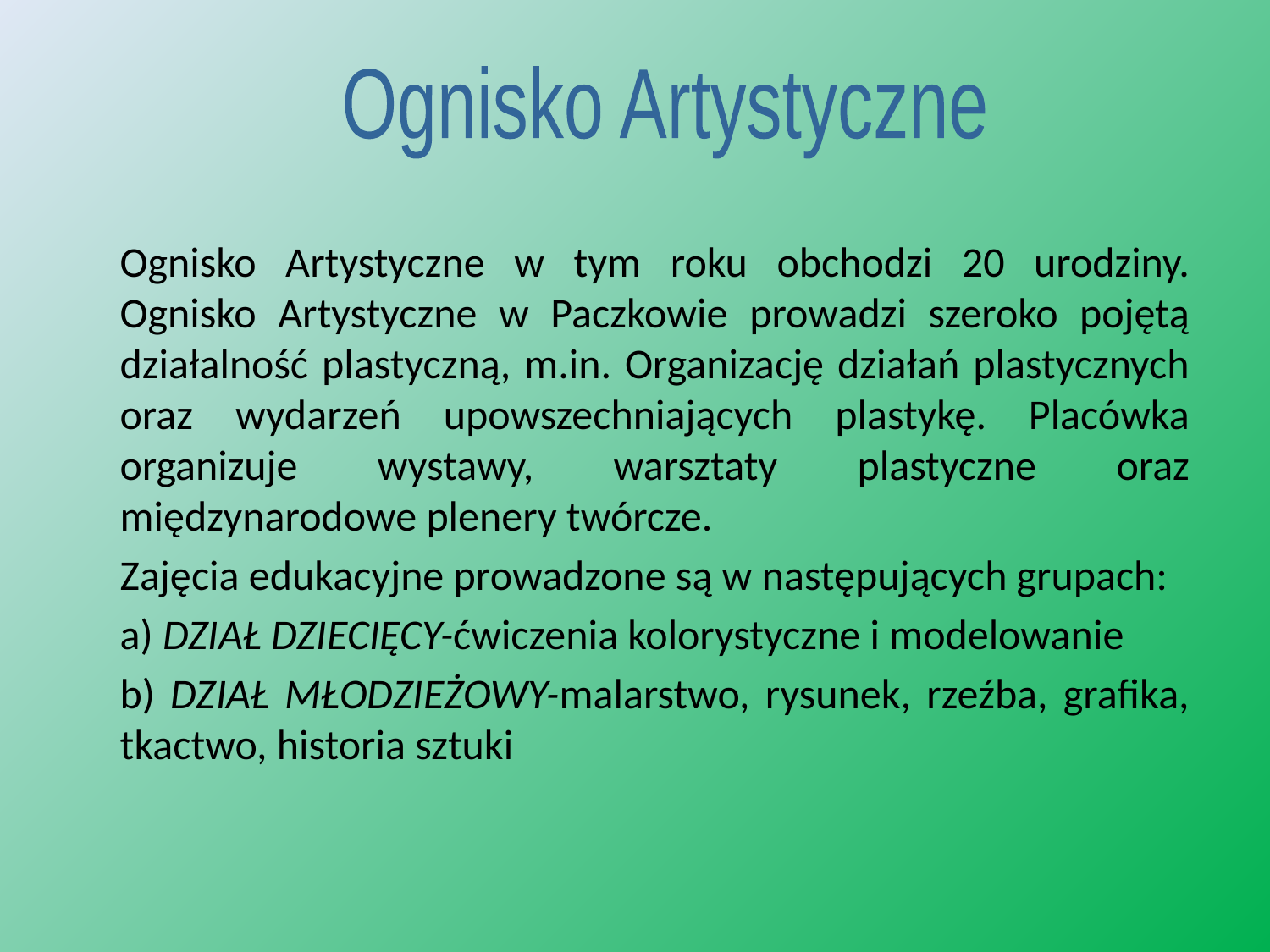

Ognisko Artystyczne
	Ognisko Artystyczne w tym roku obchodzi 20 urodziny. Ognisko Artystyczne w Paczkowie prowadzi szeroko pojętą działalność plastyczną, m.in. Organizację działań plastycznych oraz wydarzeń upowszechniających plastykę. Placówka organizuje wystawy, warsztaty plastyczne oraz międzynarodowe plenery twórcze.
	Zajęcia edukacyjne prowadzone są w następujących grupach:
	a) DZIAŁ DZIECIĘCY-ćwiczenia kolorystyczne i modelowanie
	b) DZIAŁ MŁODZIEŻOWY-malarstwo, rysunek, rzeźba, grafika, tkactwo, historia sztuki